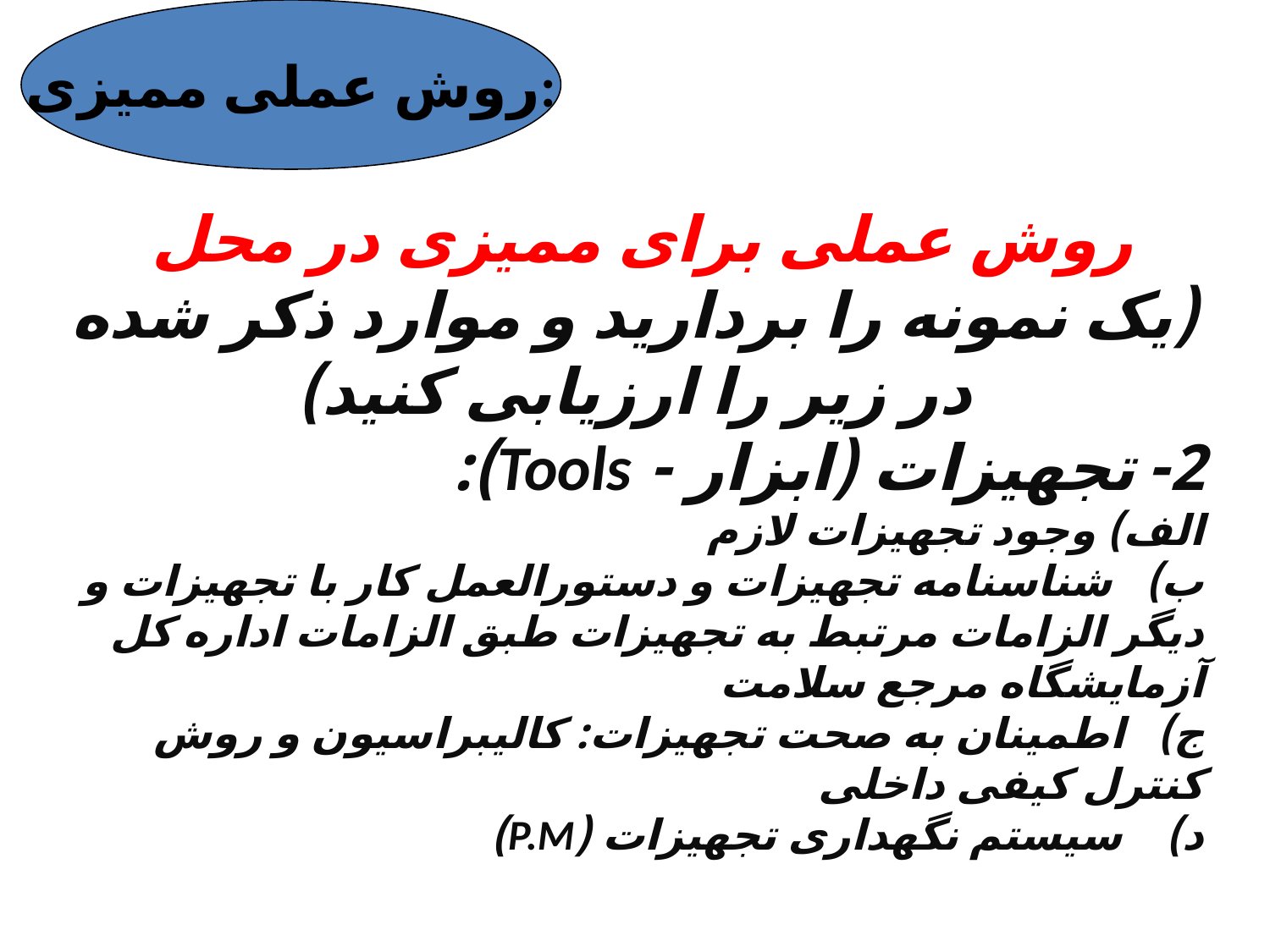

روش عملی ممیزی:
روش عملی برای ممیزی در محل
(یک نمونه را بردارید و موارد ذکر شده در زیر را ارزیابی کنید)
2- تجهیزات (ابزار - Tools):
الف) وجود تجهیزات لازم
ب)   شناسنامه تجهیزات و دستورالعمل کار با تجهیزات و دیگر الزامات مرتبط به تجهیزات طبق الزامات اداره کل آزمایشگاه مرجع سلامت
ج)   اطمینان به صحت تجهیزات: کالیبراسیون و روش کنترل کیفی داخلی
د)    سیستم نگهداری تجهیزات (P.M)